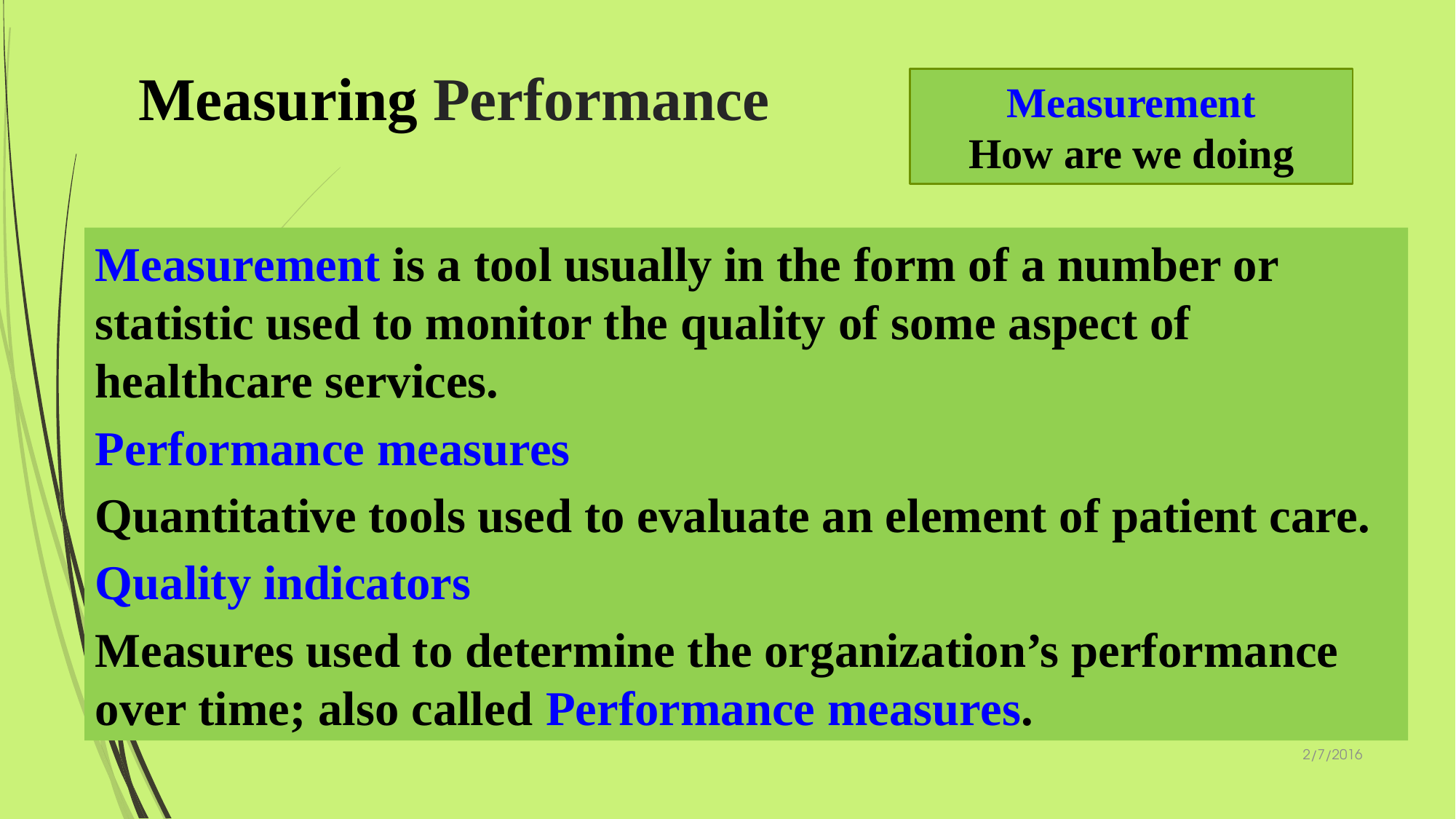

# Measuring Performance
Measurement
How are we doing

Measurement is a tool usually in the form of a number or statistic used to monitor the quality of some aspect of healthcare services.
Performance measures
Quantitative tools used to evaluate an element of patient care.
Quality indicators
Measures used to determine the organization’s performance over time; also called Performance measures.
2/7/2016
Mohammed Alnaif Ph.D.